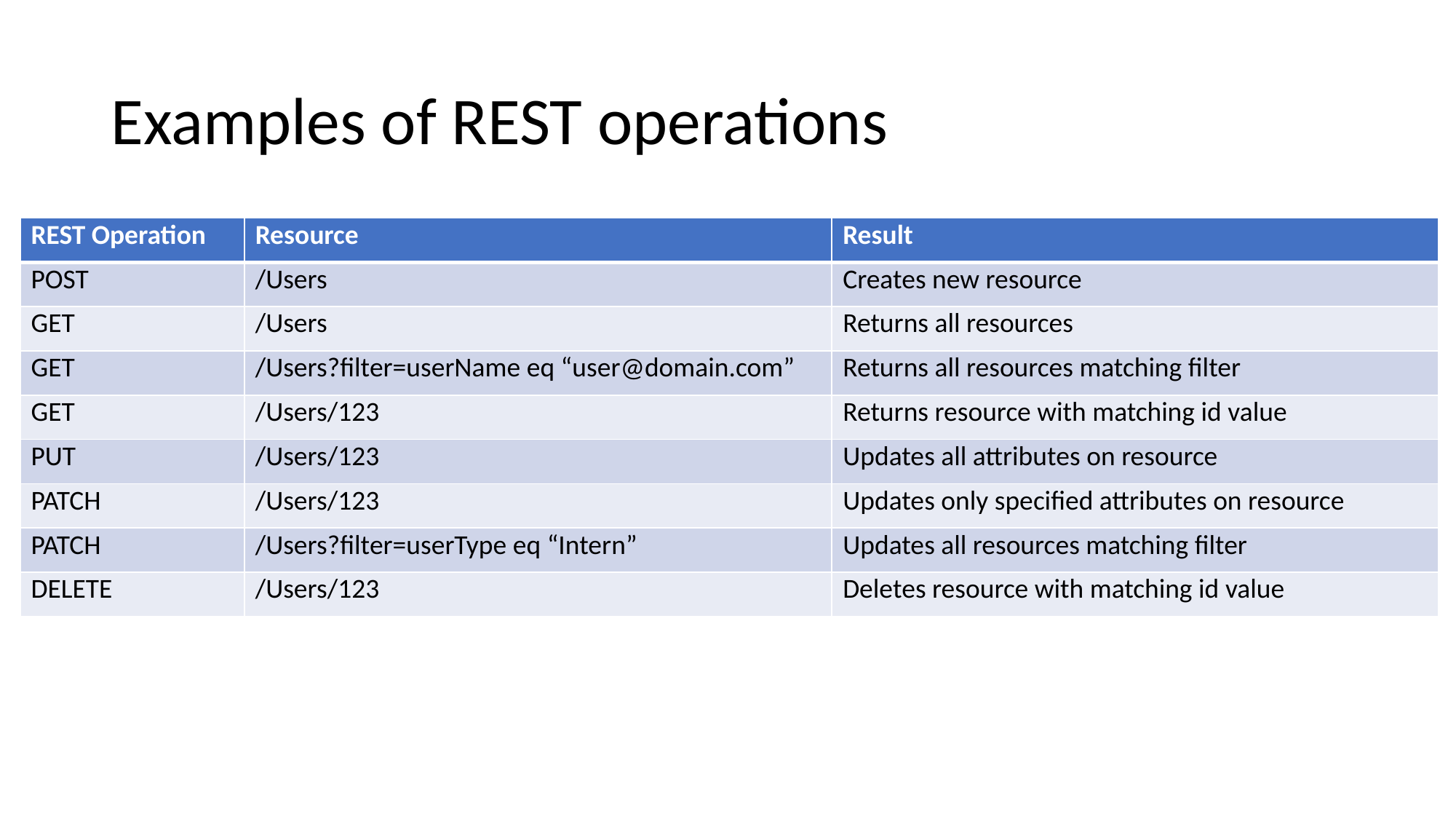

# Examples of REST operations
| REST Operation | Resource | Result |
| --- | --- | --- |
| POST | /Users | Creates new resource |
| GET | /Users | Returns all resources |
| GET | /Users?filter=userName eq “user@domain.com” | Returns all resources matching filter |
| GET | /Users/123 | Returns resource with matching id value |
| PUT | /Users/123 | Updates all attributes on resource |
| PATCH | /Users/123 | Updates only specified attributes on resource |
| PATCH | /Users?filter=userType eq “Intern” | Updates all resources matching filter |
| DELETE | /Users/123 | Deletes resource with matching id value |